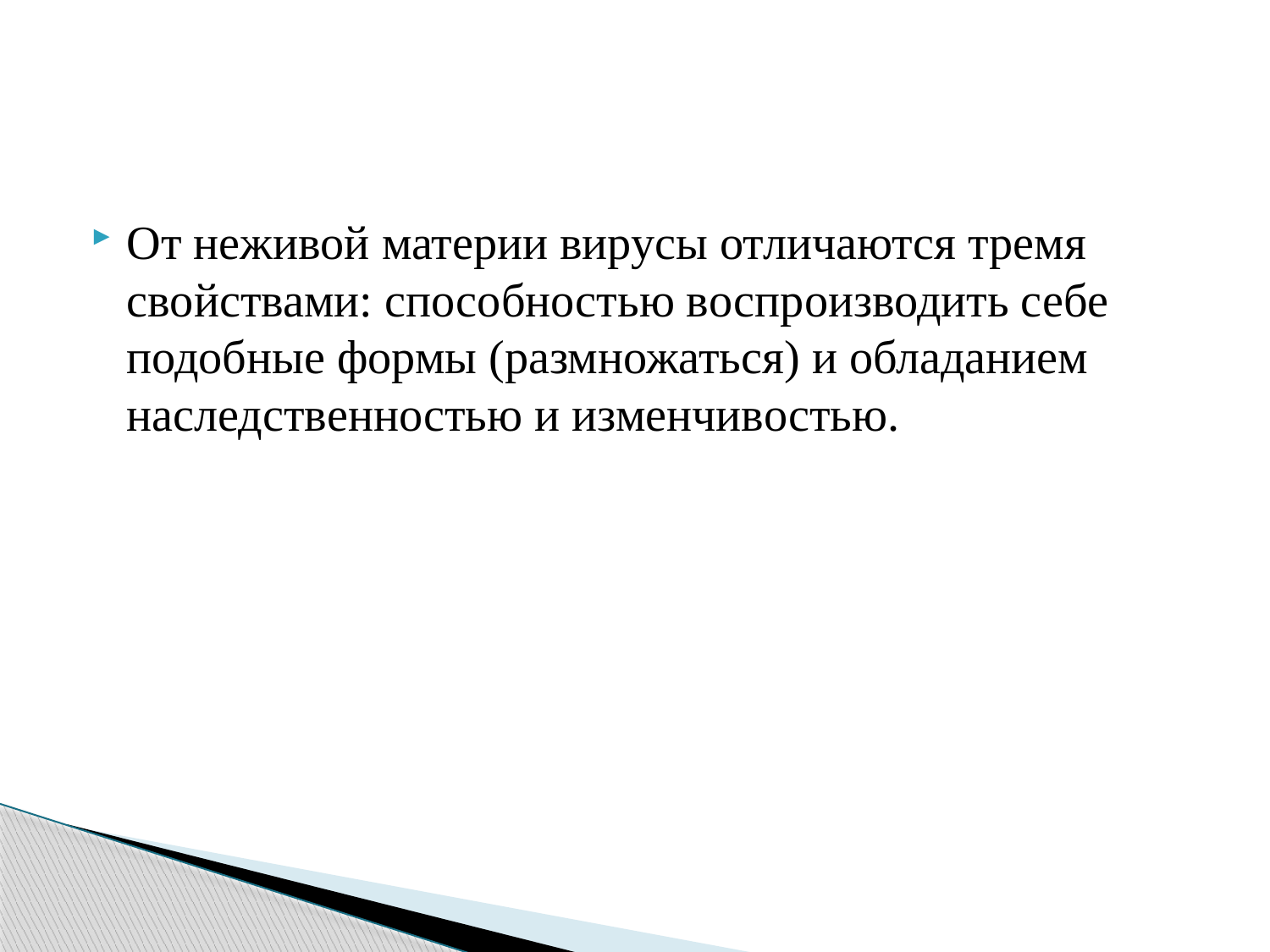

От неживой материи вирусы отличаются тремя свойствами: способностью воспроизводить себе подобные формы (размножаться) и обладанием наследственностью и изменчивостью.